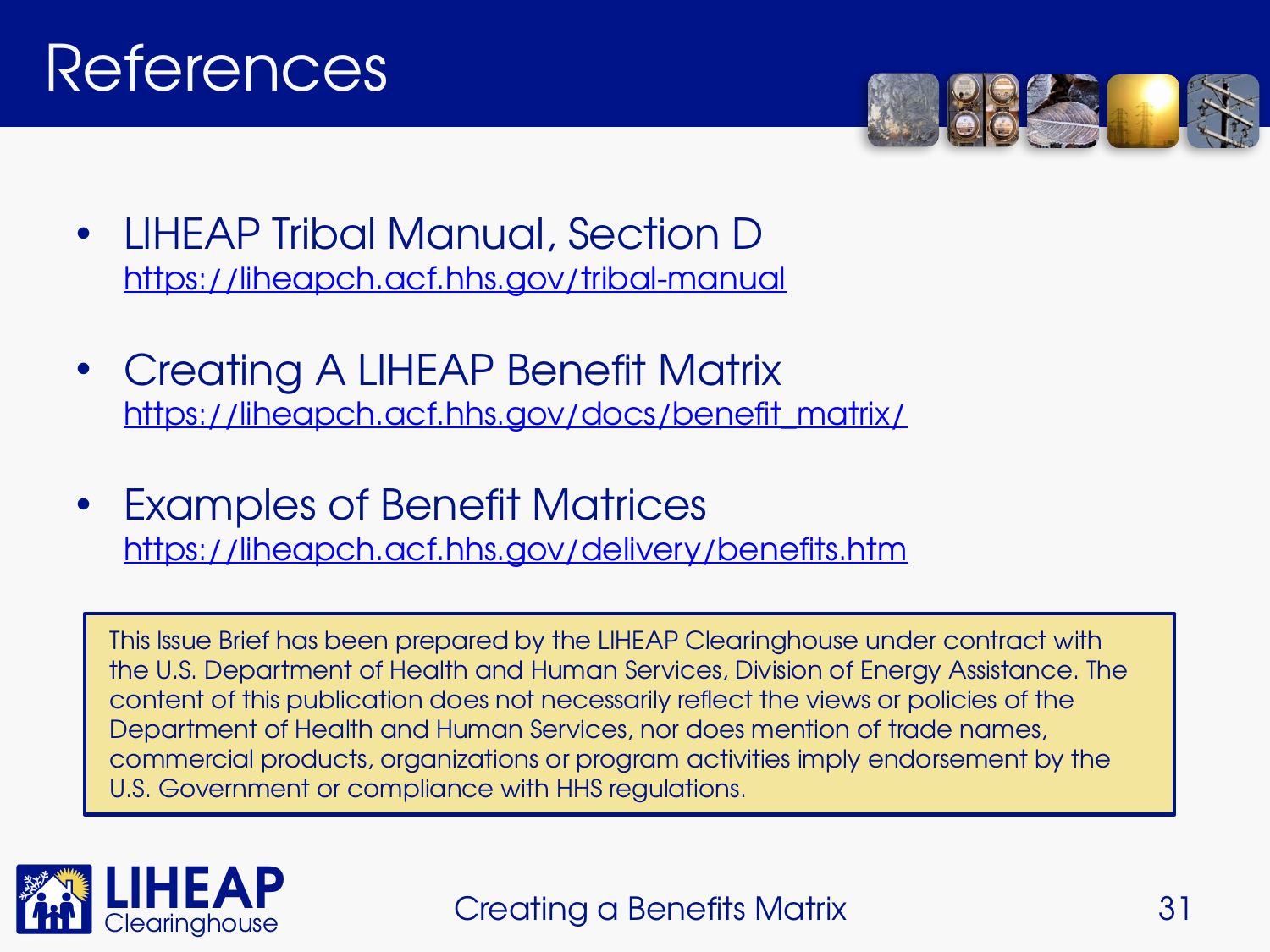

# References
LIHEAP Tribal Manual, Section D
https://liheapch.acf.hhs.gov/tribal-manual
Creating A LIHEAP Benefit Matrix
https://liheapch.acf.hhs.gov/docs/benefit_matrix/
Examples of Benefit Matrices
https://liheapch.acf.hhs.gov/delivery/benefits.htm
This Issue Brief has been prepared by the LIHEAP Clearinghouse under contract with the U.S. Department of Health and Human Services, Division of Energy Assistance. The content of this publication does not necessarily reflect the views or policies of the Department of Health and Human Services, nor does mention of trade names, commercial products, organizations or program activities imply endorsement by the U.S. Government or compliance with HHS regulations.
Creating a Benefits Matrix
31